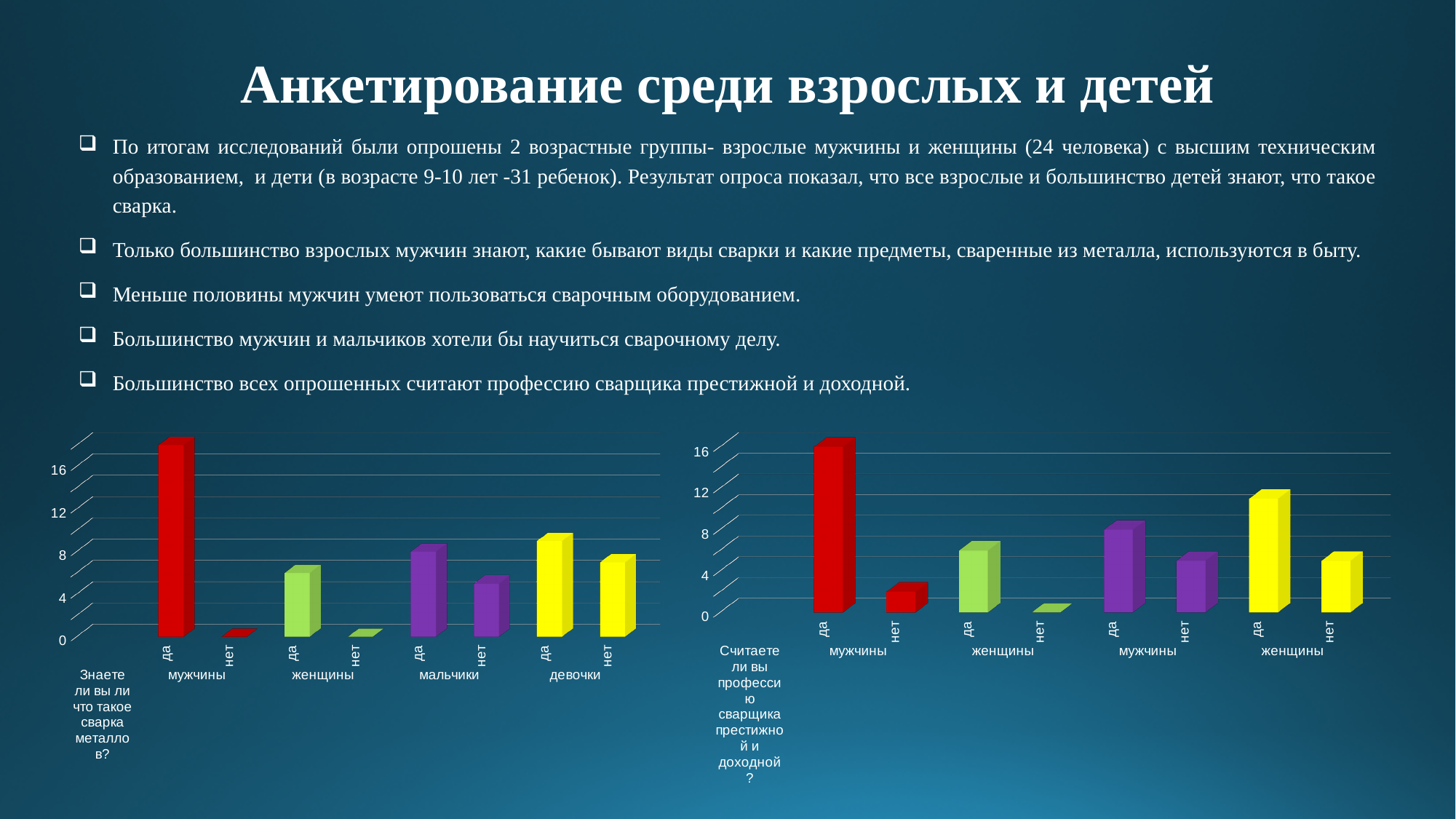

Анкетирование среди взрослых и детей
По итогам исследований были опрошены 2 возрастные группы- взрослые мужчины и женщины (24 человека) с высшим техническим образованием,  и дети (в возрасте 9-10 лет -31 ребенок). Результат опроса показал, что все взрослые и большинство детей знают, что такое сварка.
Только большинство взрослых мужчин знают, какие бывают виды сварки и какие предметы, сваренные из металла, используются в быту.
Меньше половины мужчин умеют пользоваться сварочным оборудованием.
Большинство мужчин и мальчиков хотели бы научиться сварочному делу.
Большинство всех опрошенных считают профессию сварщика престижной и доходной.

[unsupported chart]

[unsupported chart]